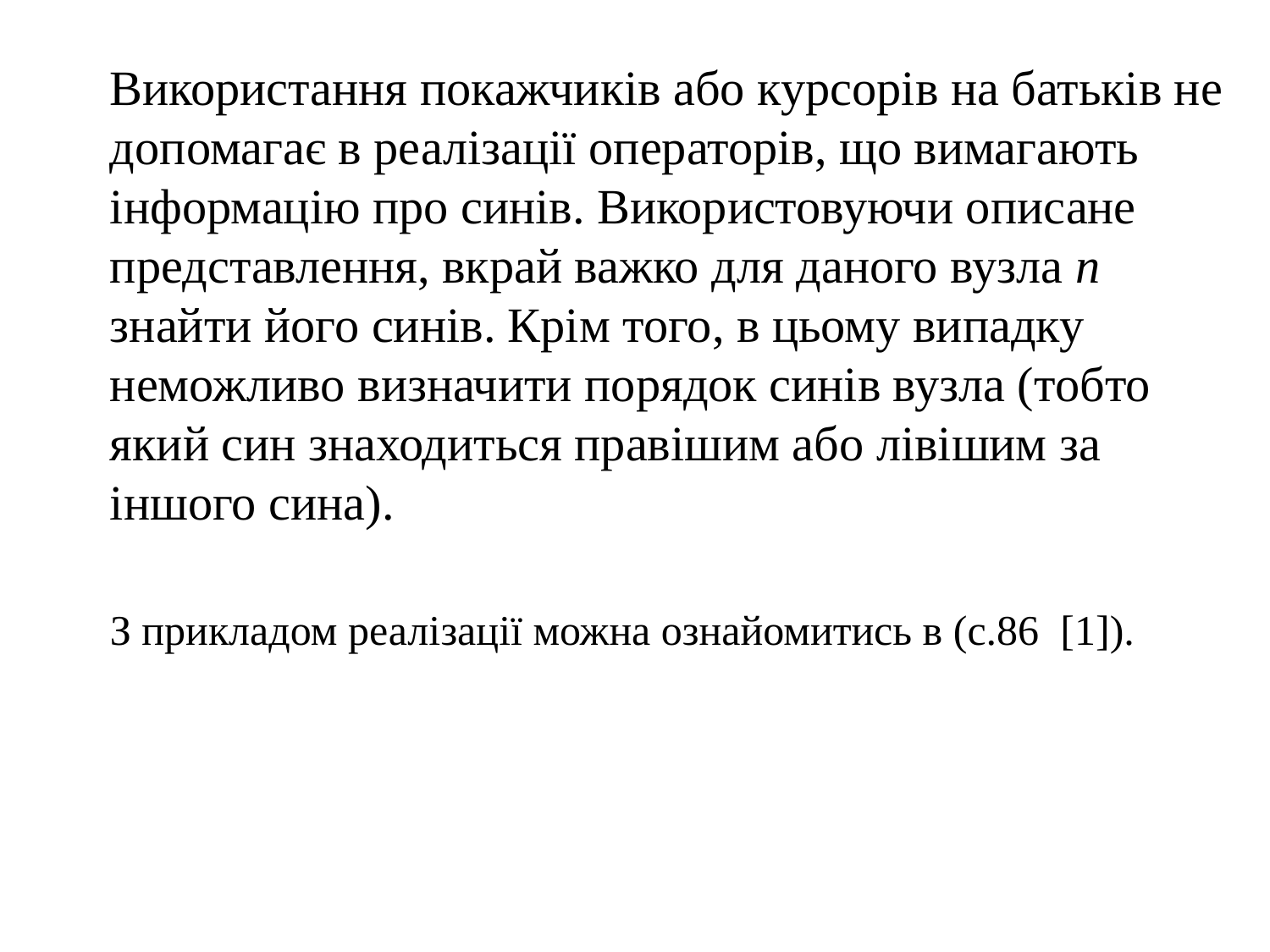

Використання покажчиків або курсорів на батьків не допомагає в реалізації операторів, що вимагають інформацію про синів. Використовуючи описане представлення, вкрай важко для даного вузла n знайти його синів. Крім того, в цьому випадку неможливо визначити порядок синів вузла (тобто який син знаходиться правішим або лівішим за іншого сина).

	З прикладом реалізації можна ознайомитись в (с.86  [1]).